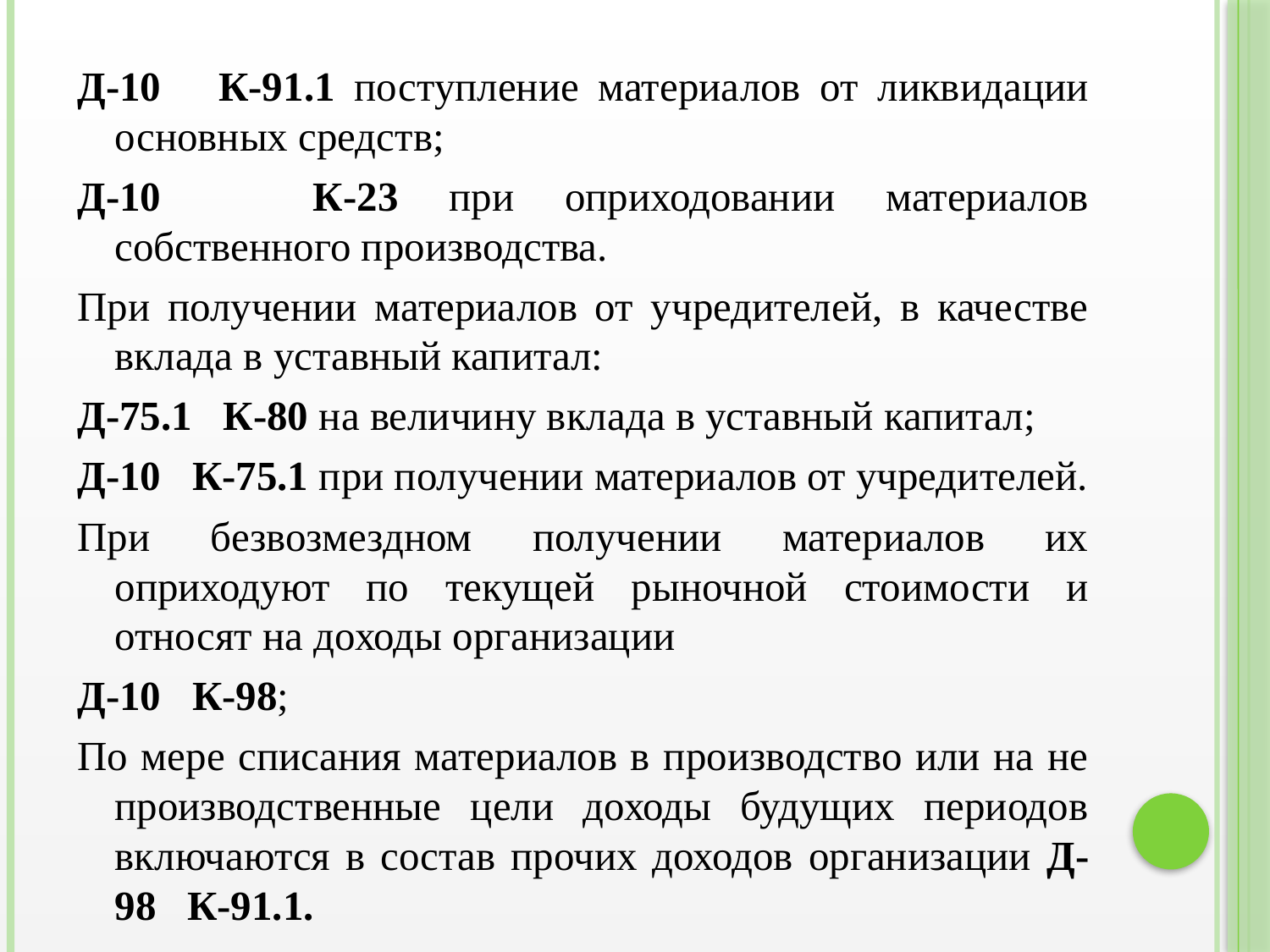

Д-10   К-91.1 поступление материалов от ликвидации основных средств;
Д-10   К-23 при оприходовании материалов собственного производства.
При получении материалов от учредителей, в качестве вклада в уставный капитал:
Д-75.1   К-80 на величину вклада в уставный капитал;
Д-10   К-75.1 при получении материалов от учредителей.
При безвозмездном получении материалов их оприходуют по текущей рыночной стоимости и относят на доходы организации
Д-10   К-98;
По мере списания материалов в производство или на не производственные цели доходы будущих периодов включаются в состав прочих доходов организации Д-98   К-91.1.